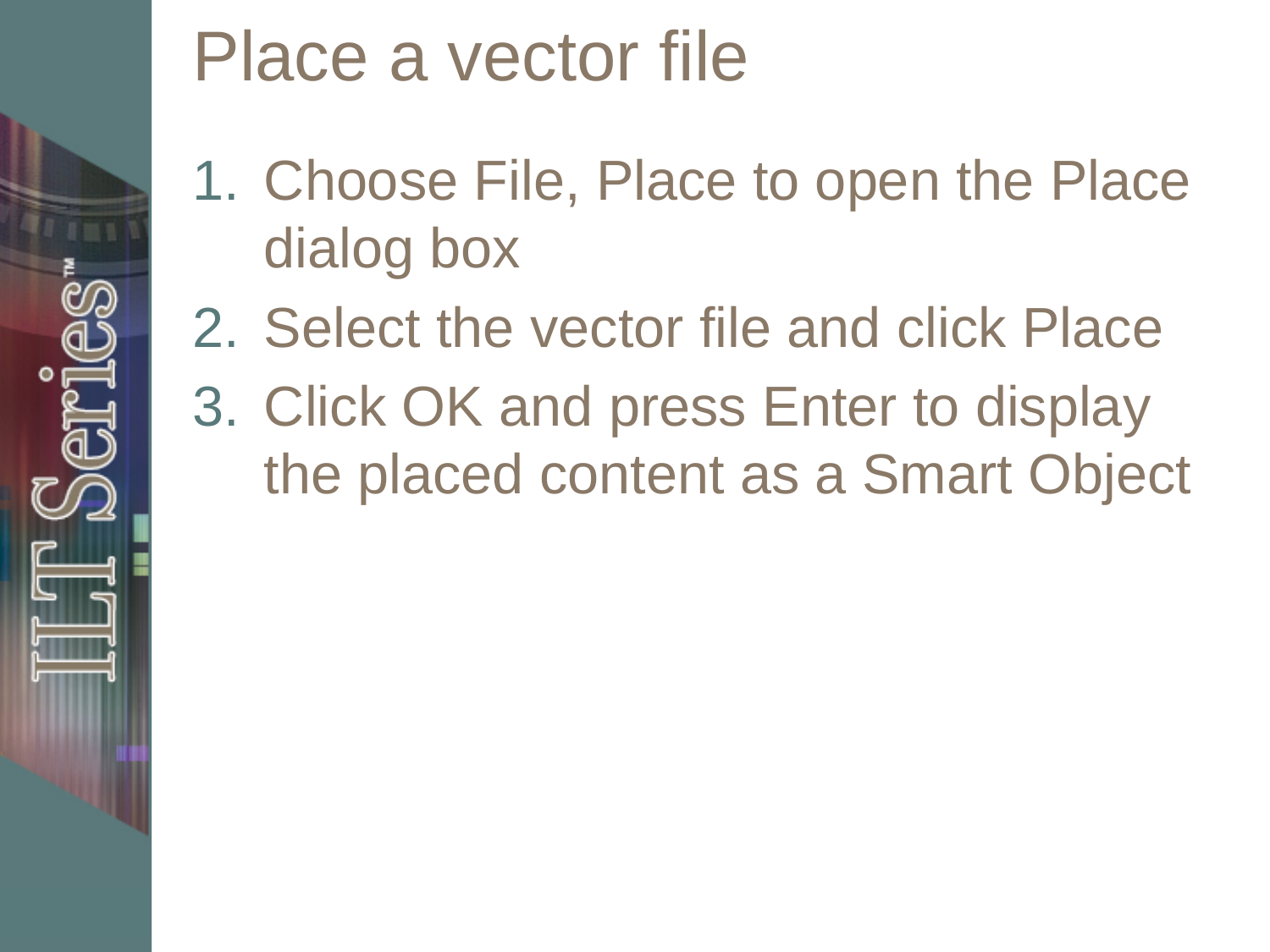

# Place a vector file
Choose File, Place to open the Place dialog box
Select the vector file and click Place
Click OK and press Enter to display the placed content as a Smart Object